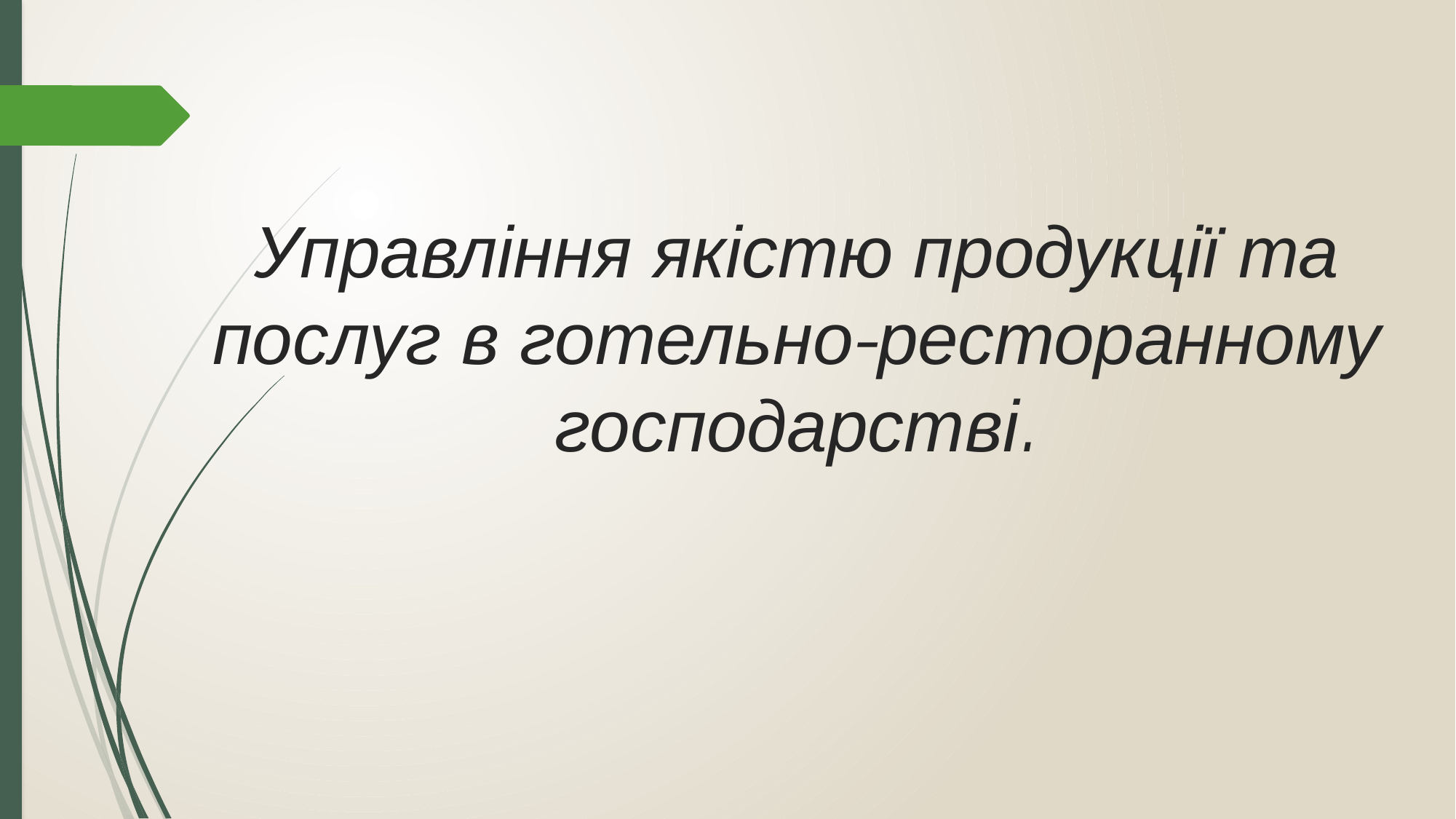

# Управління якістю продукції та послуг в готельно-ресторанному господарстві.